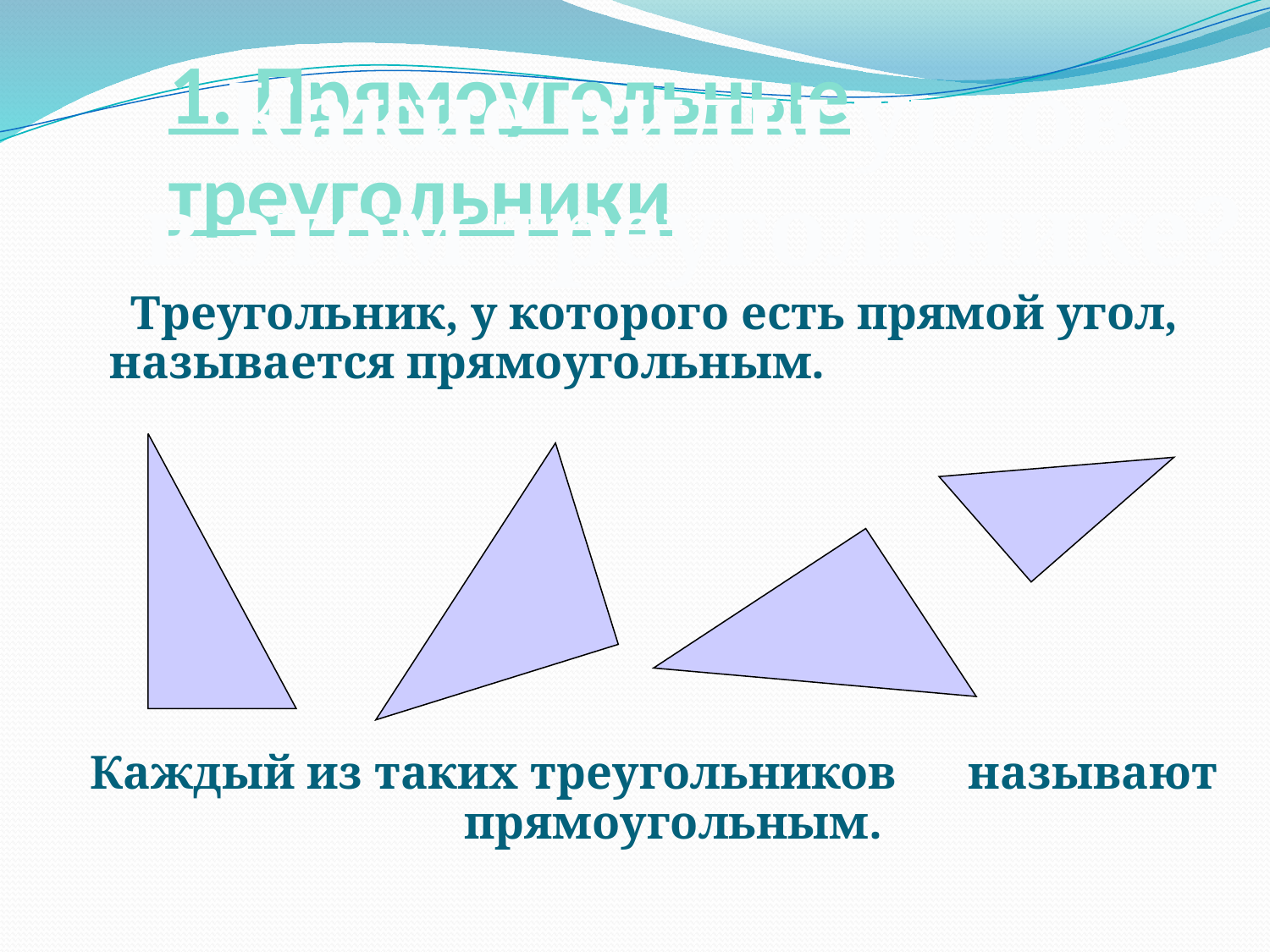

1. Прямоугольные треугольники
Какие виды углов
 в этом треугольнике?
       Треугольник, у которого есть прямой угол,         называется прямоугольным.

Каждый из таких треугольников      называют прямоугольным.